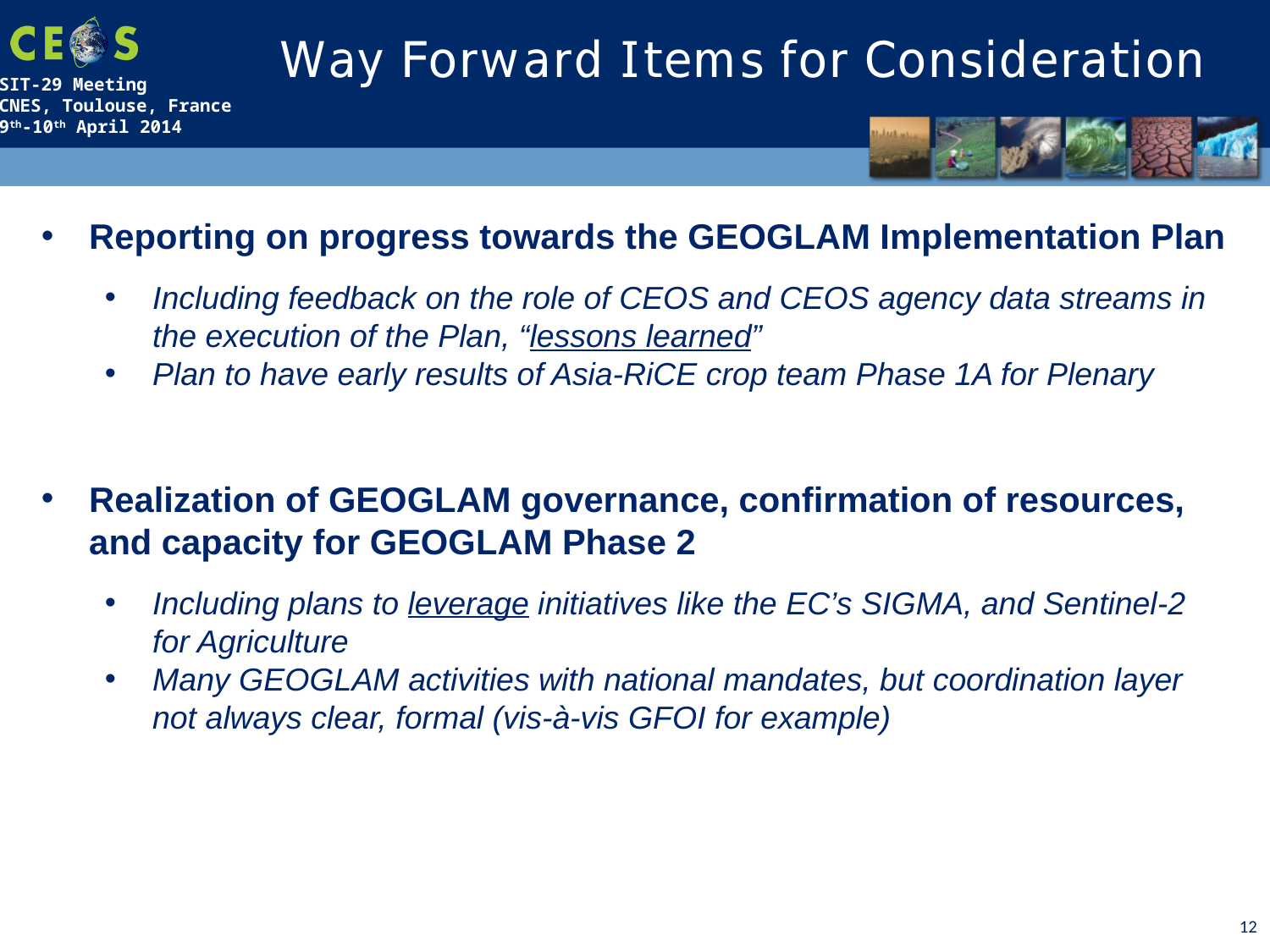

Way Forward Items for Consideration
Reporting on progress towards the GEOGLAM Implementation Plan
Including feedback on the role of CEOS and CEOS agency data streams in the execution of the Plan, “lessons learned”
Plan to have early results of Asia-RiCE crop team Phase 1A for Plenary

Realization of GEOGLAM governance, confirmation of resources, and capacity for GEOGLAM Phase 2
Including plans to leverage initiatives like the EC’s SIGMA, and Sentinel-2 for Agriculture
Many GEOGLAM activities with national mandates, but coordination layer not always clear, formal (vis-à-vis GFOI for example)
12